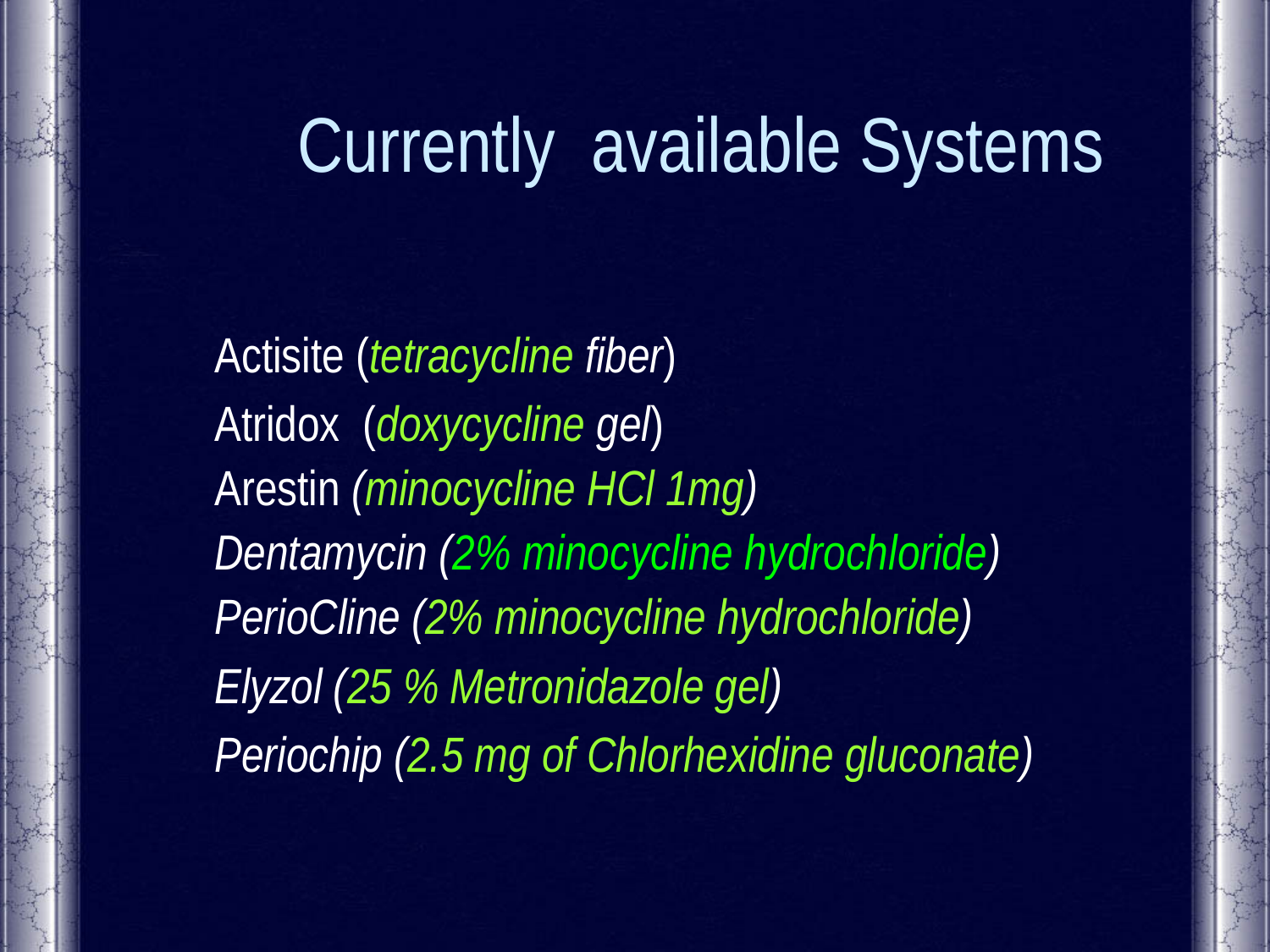

# Currently  available Systems
Actisite (tetracycline fiber)
Atridox  (doxycycline gel)
Arestin (minocycline HCl 1mg)
Dentamycin (2% minocycline hydrochloride)
PerioCline (2% minocycline hydrochloride)
Elyzol (25 % Metronidazole gel)
Periochip (2.5 mg of Chlorhexidine gluconate)